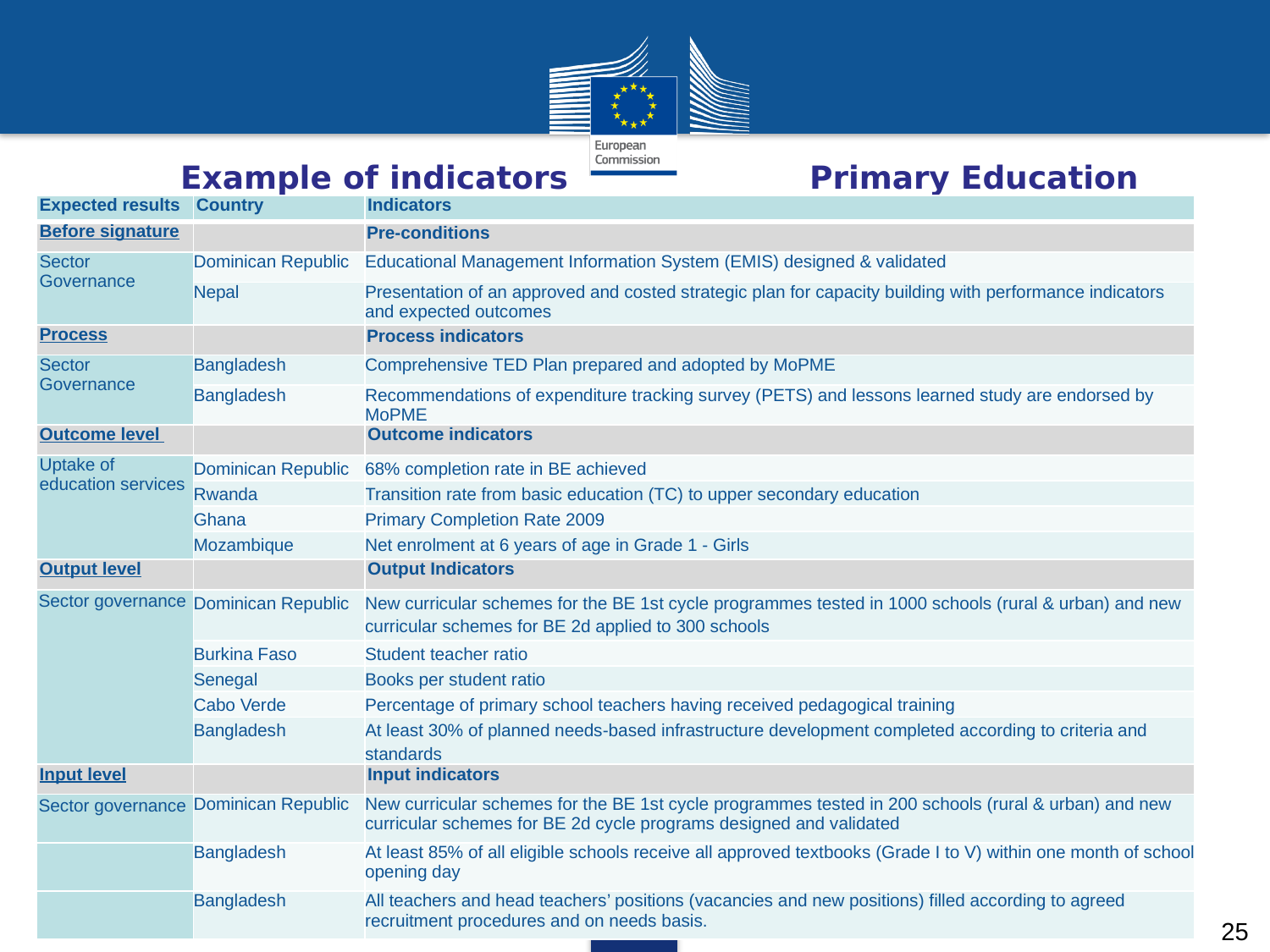

# Example of indicators                      Primary Education
| Expected results | Country | Indicators |
| --- | --- | --- |
| Before signature |  | Pre-conditions |
| Sector Governance | Dominican Republic | Educational Management Information System (EMIS) designed & validated |
|  | Nepal | Presentation of an approved and costed strategic plan for capacity building with performance indicators and expected outcomes |
| Process |  | Process indicators |
| Sector Governance | Bangladesh | Comprehensive TED Plan prepared and adopted by MoPME |
|  | Bangladesh | Recommendations of expenditure tracking survey (PETS) and lessons learned study are endorsed by MoPME |
| Outcome level |  | Outcome indicators |
| Uptake of education services | Dominican Republic | 68% completion rate in BE achieved |
|  | Rwanda | Transition rate from basic education (TC) to upper secondary education |
|  | Ghana | Primary Completion Rate 2009 |
|  | Mozambique | Net enrolment at 6 years of age in Grade 1 - Girls |
| Output level |  | Output Indicators |
| Sector governance | Dominican Republic | New curricular schemes for the BE 1st cycle programmes tested in 1000 schools (rural & urban) and new curricular schemes for BE 2d applied to 300 schools |
|  | Burkina Faso | Student teacher ratio |
|  | Senegal | Books per student ratio |
|  | Cabo Verde | Percentage of primary school teachers having received pedagogical training |
|  | Bangladesh | At least 30% of planned needs-based infrastructure development completed according to criteria and standards |
| Input level |  | Input indicators |
| Sector governance | Dominican Republic | New curricular schemes for the BE 1st cycle programmes tested in 200 schools (rural & urban) and new curricular schemes for BE 2d cycle programs designed and validated |
|  | Bangladesh | At least 85% of all eligible schools receive all approved textbooks (Grade I to V) within one month of school opening day |
|  | Bangladesh | All teachers and head teachers’ positions (vacancies and new positions) filled according to agreed recruitment procedures and on needs basis. |
25